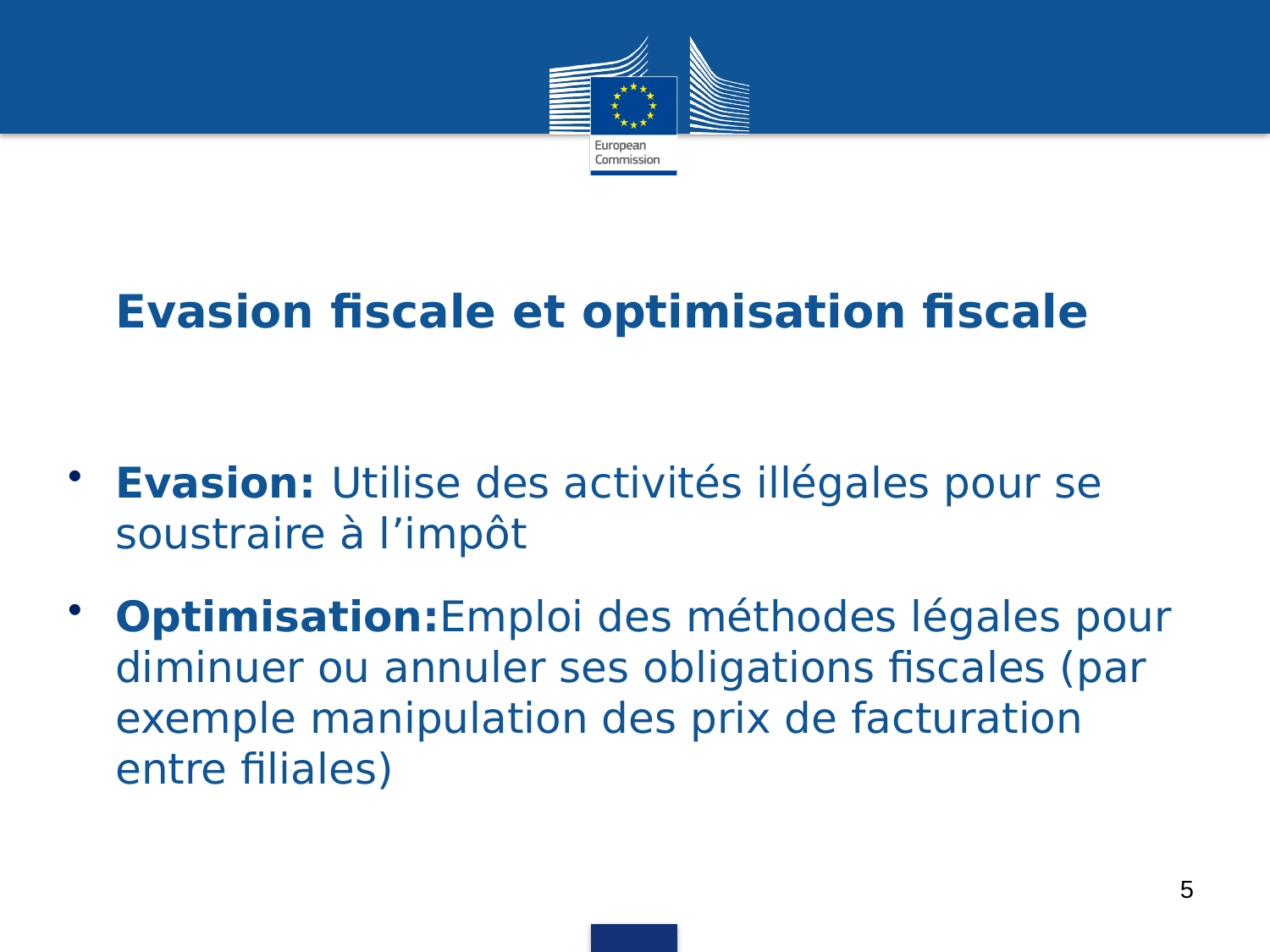

Evasion fiscale et optimisation fiscale

Evasion: Utilise des activités illégales pour se soustraire à l’impôt
Optimisation:Emploi des méthodes légales pour diminuer ou annuler ses obligations fiscales (par exemple manipulation des prix de facturation entre filiales)
5